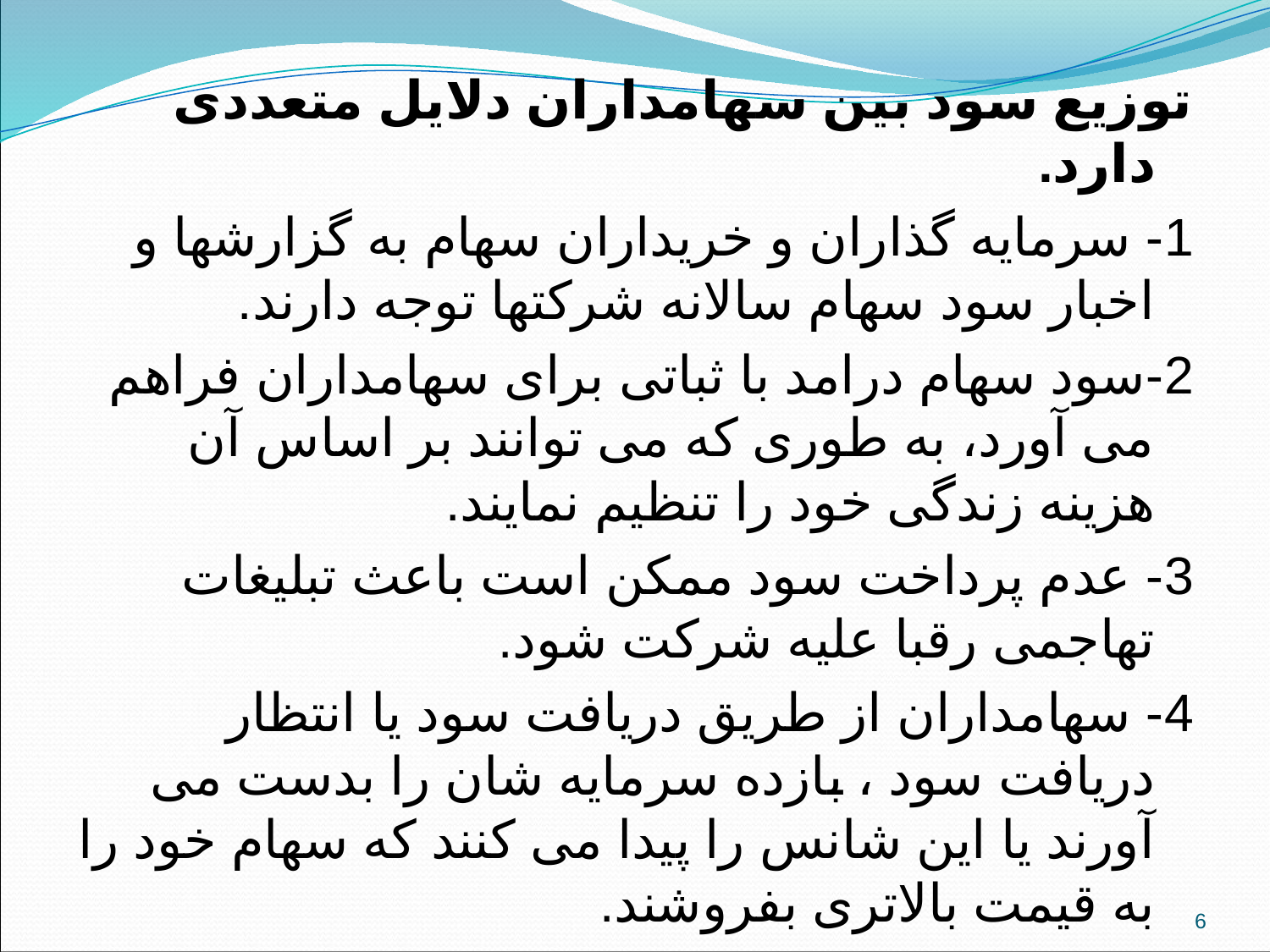

توزیع سود بین سهامداران دلایل متعددی دارد.
1- سرمایه گذاران و خریداران سهام به گزارشها و اخبار سود سهام سالانه شرکتها توجه دارند.
2-سود سهام درامد با ثباتی برای سهامداران فراهم می آورد، به طوری که می توانند بر اساس آن هزینه زندگی خود را تنظیم نمایند.
3- عدم پرداخت سود ممکن است باعث تبلیغات تهاجمی رقبا علیه شرکت شود.
4- سهامداران از طریق دریافت سود یا انتظار دریافت سود ، بازده سرمایه شان را بدست می آورند یا این شانس را پیدا می کنند که سهام خود را به قیمت بالاتری بفروشند.
5-پرداخت سود باعث کاهش عدم اطمینان سهامداران نسبت به دریافت بازده سرمایه شان می شود
6- اگر سهامداران شرکتی عادت به دریافت سود سهام داشته باشند، مشکل است به یکباره سود سهام را متوقف کرد
6